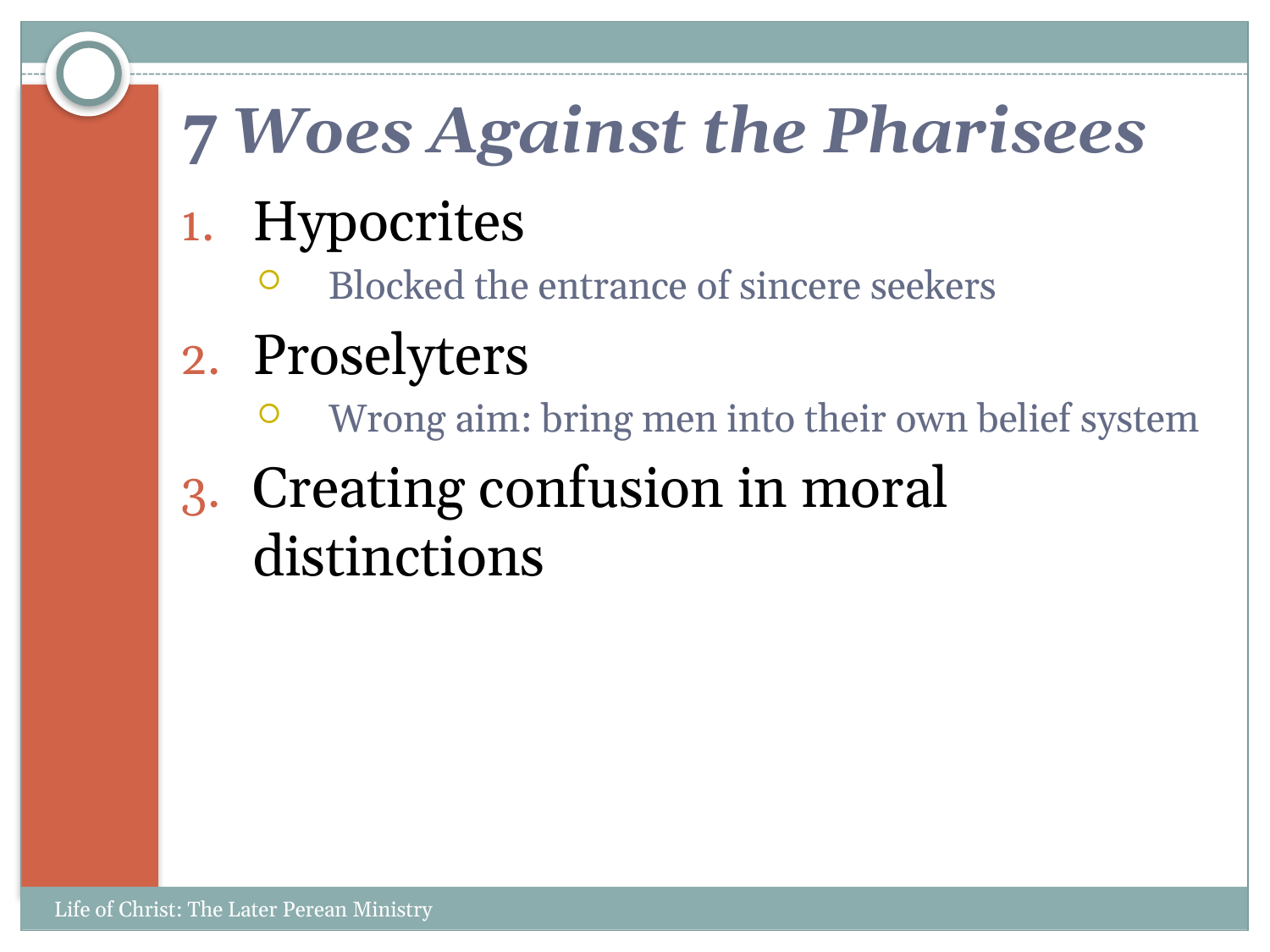

# 7 Woes Against the Pharisees
Hypocrites
Blocked the entrance of sincere seekers
Proselyters
Wrong aim: bring men into their own belief system
Creating confusion in moral distinctions

Life of Christ: The Later Perean Ministry